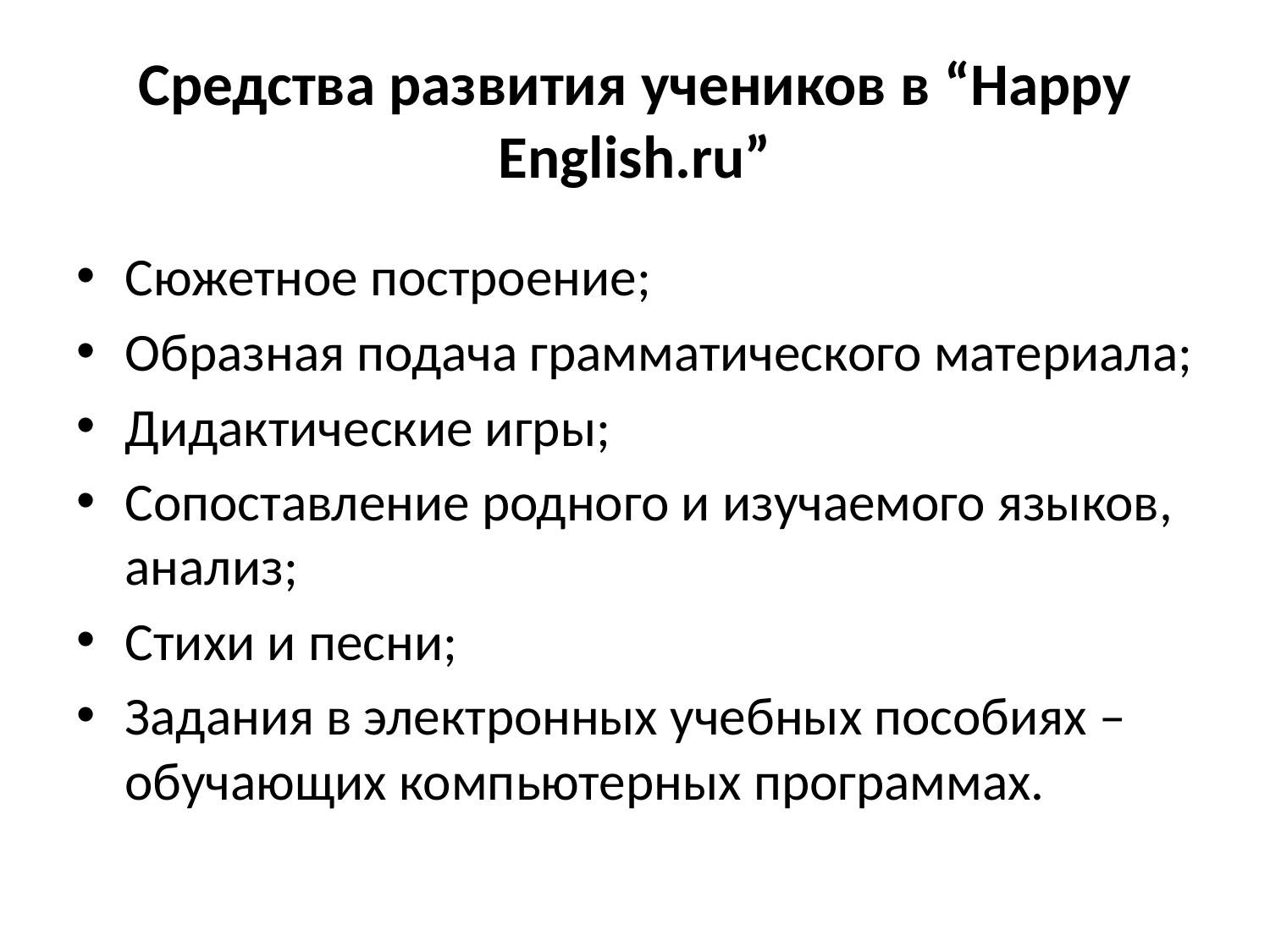

# Средства развития учеников в “Happy English.ru”
Сюжетное построение;
Образная подача грамматического материала;
Дидактические игры;
Сопоставление родного и изучаемого языков, анализ;
Стихи и песни;
Задания в электронных учебных пособиях – обучающих компьютерных программах.